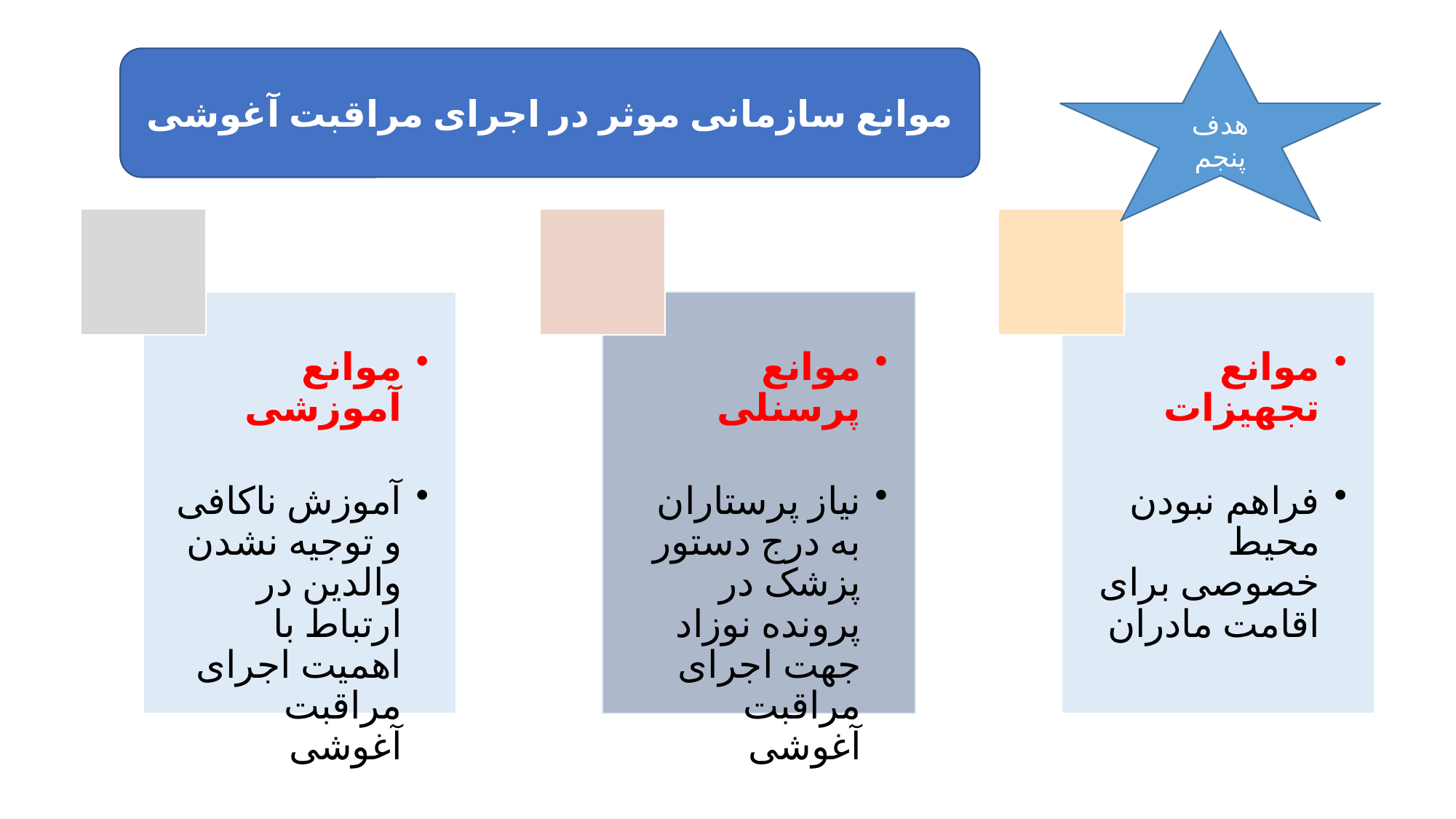

هدف پنجم
#
موانع سازمانی موثر در اجرای مراقبت آغوشی

موانع آموزشی

آموزش ناکافی و توجیه نشدن والدین در ارتباط با اهمیت اجرای مراقبت آغوشی

موانع پرسنلی

نیاز پرستاران به درج دستور پزشک در پرونده نوزاد جهت اجرای مراقبت آغوشی

موانع تجهیزات

فراهم نبودن محیط خصوصی برای اقامت مادران